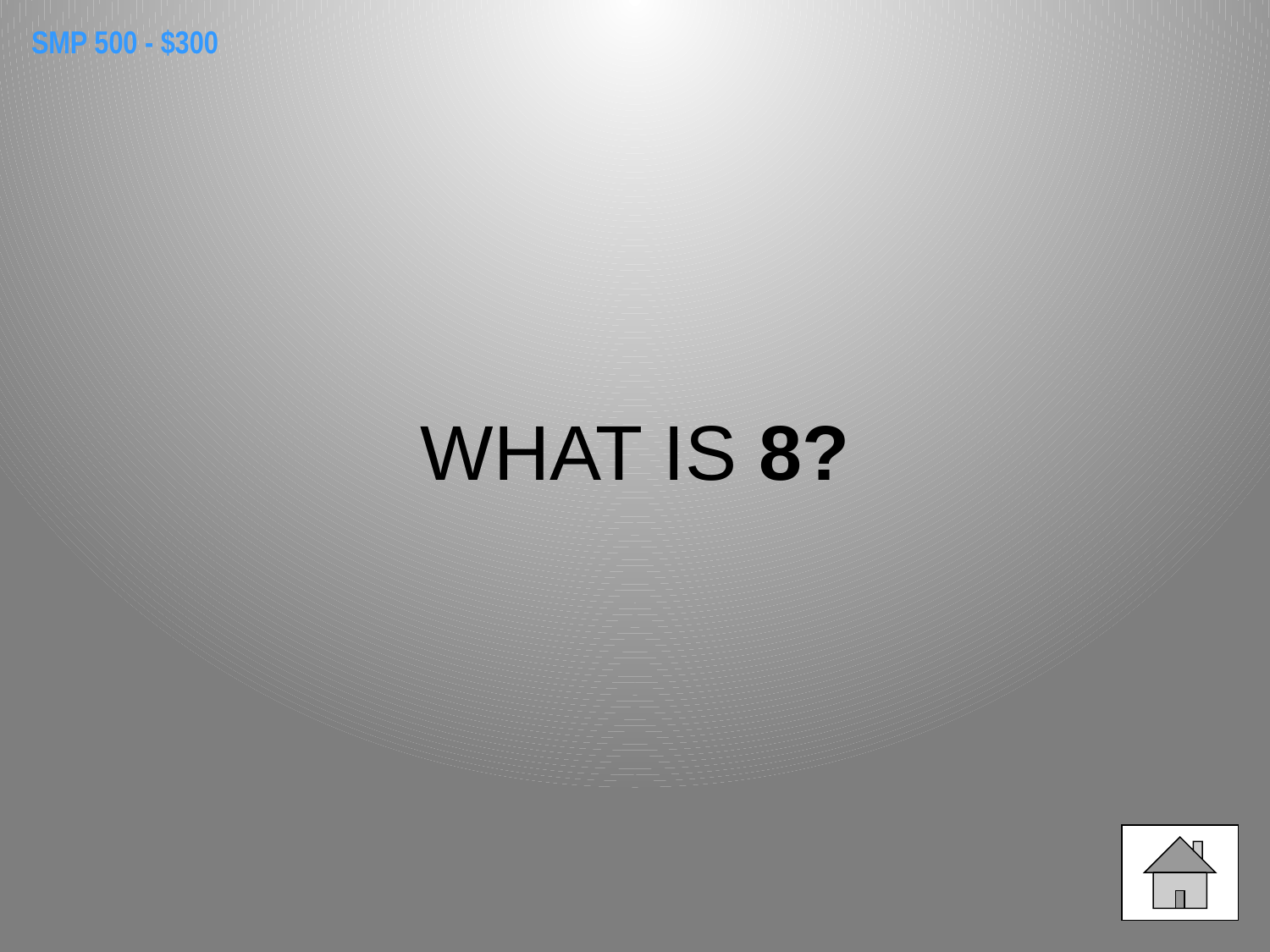

SMP 500 - $300
WHAT IS 8?